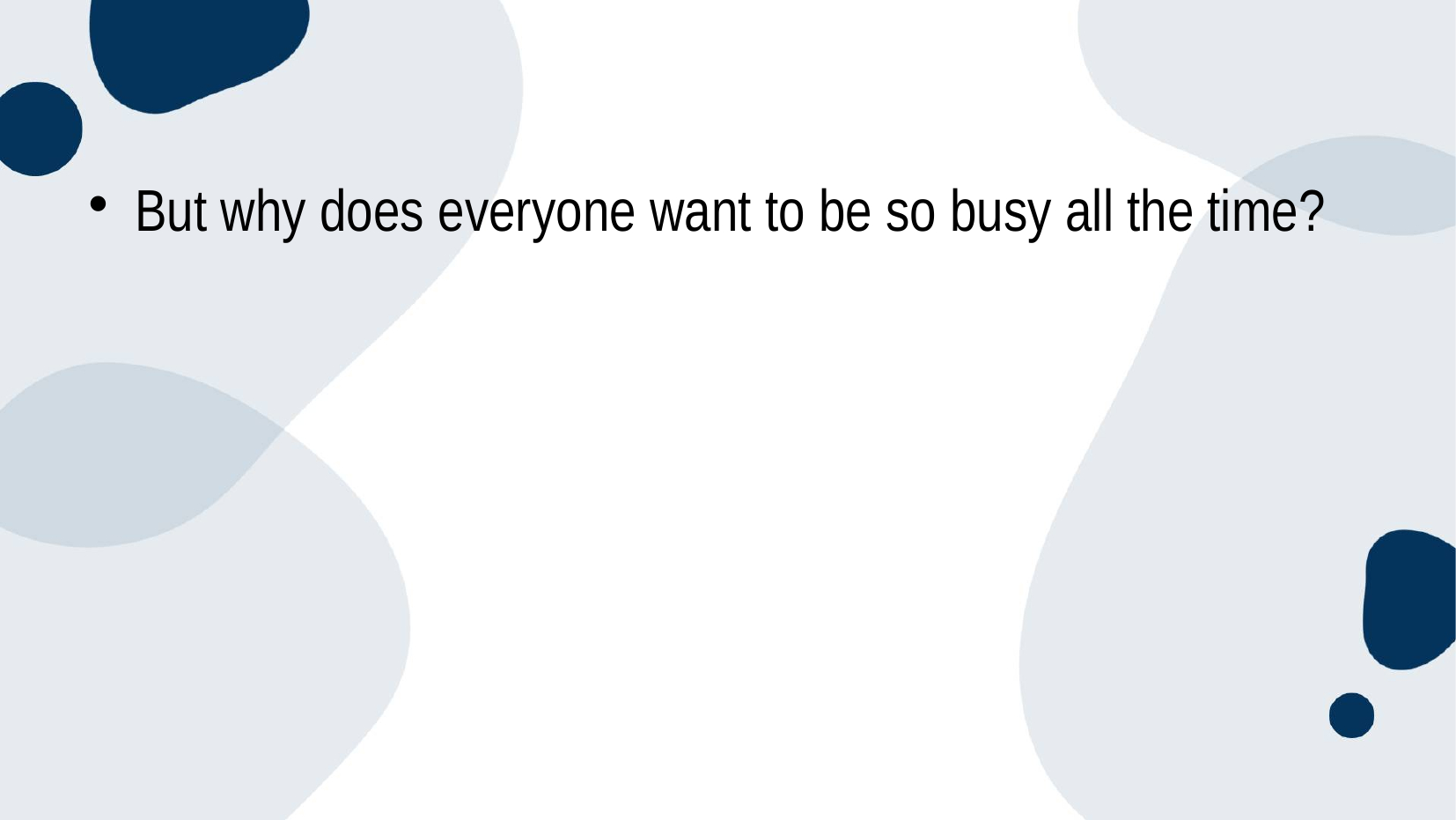

But why does everyone want to be so busy all the time?